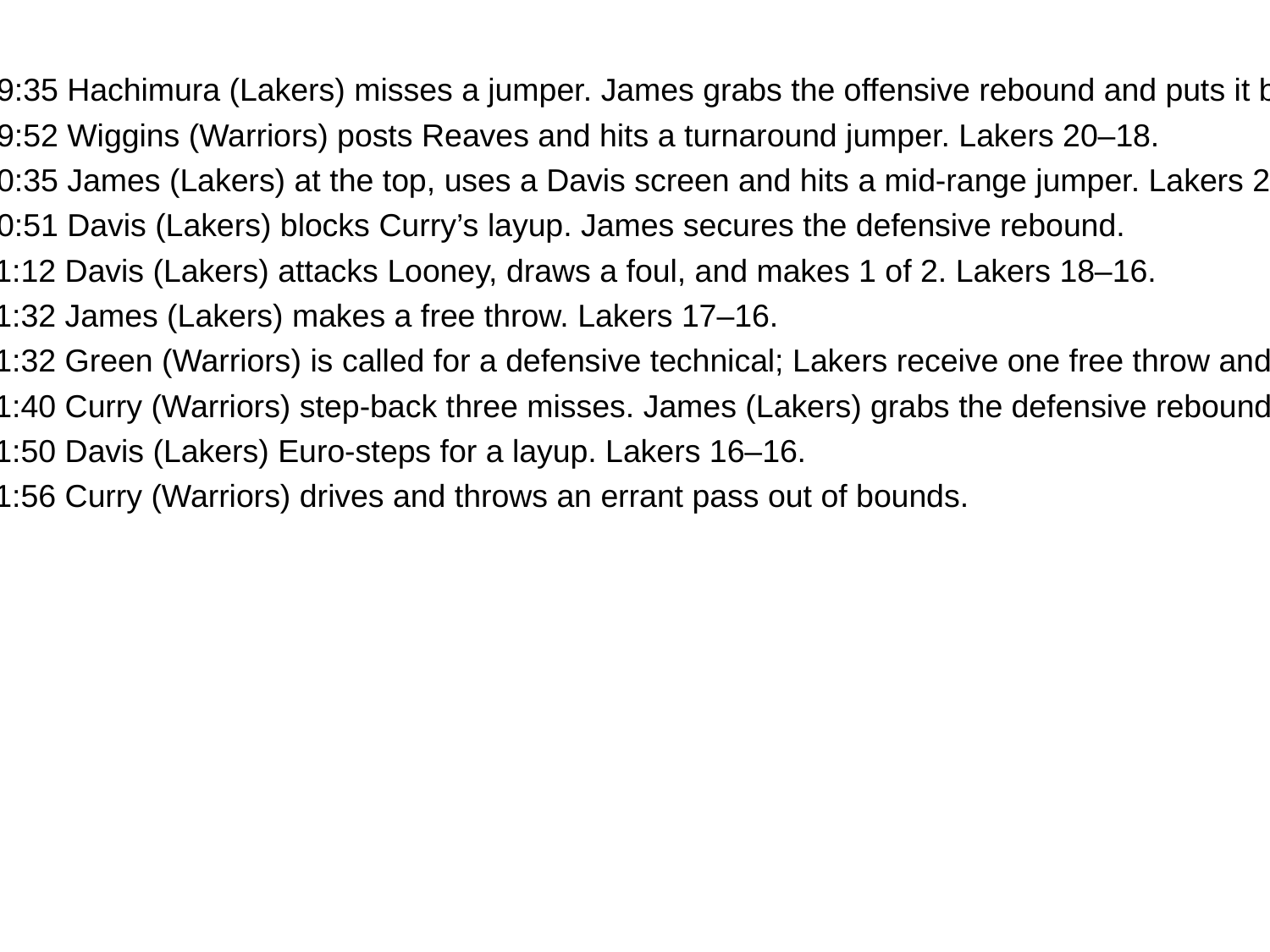

09:35 Hachimura (Lakers) misses a jumper. James grabs the offensive rebound and puts it back. Lakers 22–18.
09:52 Wiggins (Warriors) posts Reaves and hits a turnaround jumper. Lakers 20–18.
10:35 James (Lakers) at the top, uses a Davis screen and hits a mid-range jumper. Lakers 20–16.
10:51 Davis (Lakers) blocks Curry’s layup. James secures the defensive rebound.
11:12 Davis (Lakers) attacks Looney, draws a foul, and makes 1 of 2. Lakers 18–16.
11:32 James (Lakers) makes a free throw. Lakers 17–16.
11:32 Green (Warriors) is called for a defensive technical; Lakers receive one free throw and possession.
11:40 Curry (Warriors) step-back three misses. James (Lakers) grabs the defensive rebound.
11:50 Davis (Lakers) Euro-steps for a layup. Lakers 16–16.
11:56 Curry (Warriors) drives and throws an errant pass out of bounds.